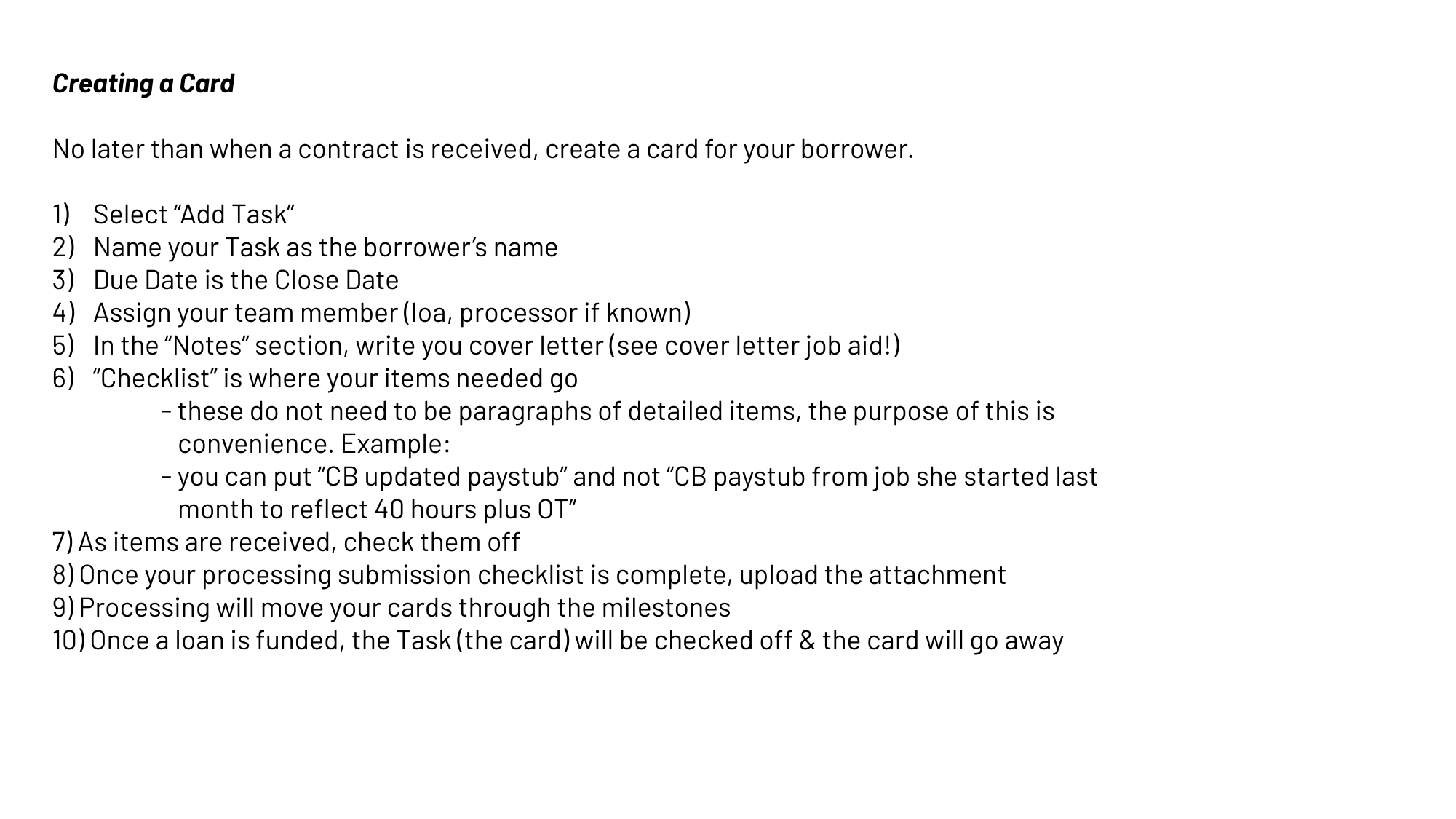

Creating a Card

No later than when a contract is received, create a card for your borrower.

Select “Add Task”
Name your Task as the borrower’s name
Due Date is the Close Date
Assign your team member (loa, processor if known)
In the “Notes” section, write you cover letter (see cover letter job aid!)
“Checklist” is where your items needed go
	- these do not need to be paragraphs of detailed items, the purpose of this is 		   convenience. Example:
	- you can put “CB updated paystub” and not “CB paystub from job she started last 	   	   month to reflect 40 hours plus OT”
7) As items are received, check them off
8) Once your processing submission checklist is complete, upload the attachment
9) Processing will move your cards through the milestones
10) Once a loan is funded, the Task (the card) will be checked off & the card will go away